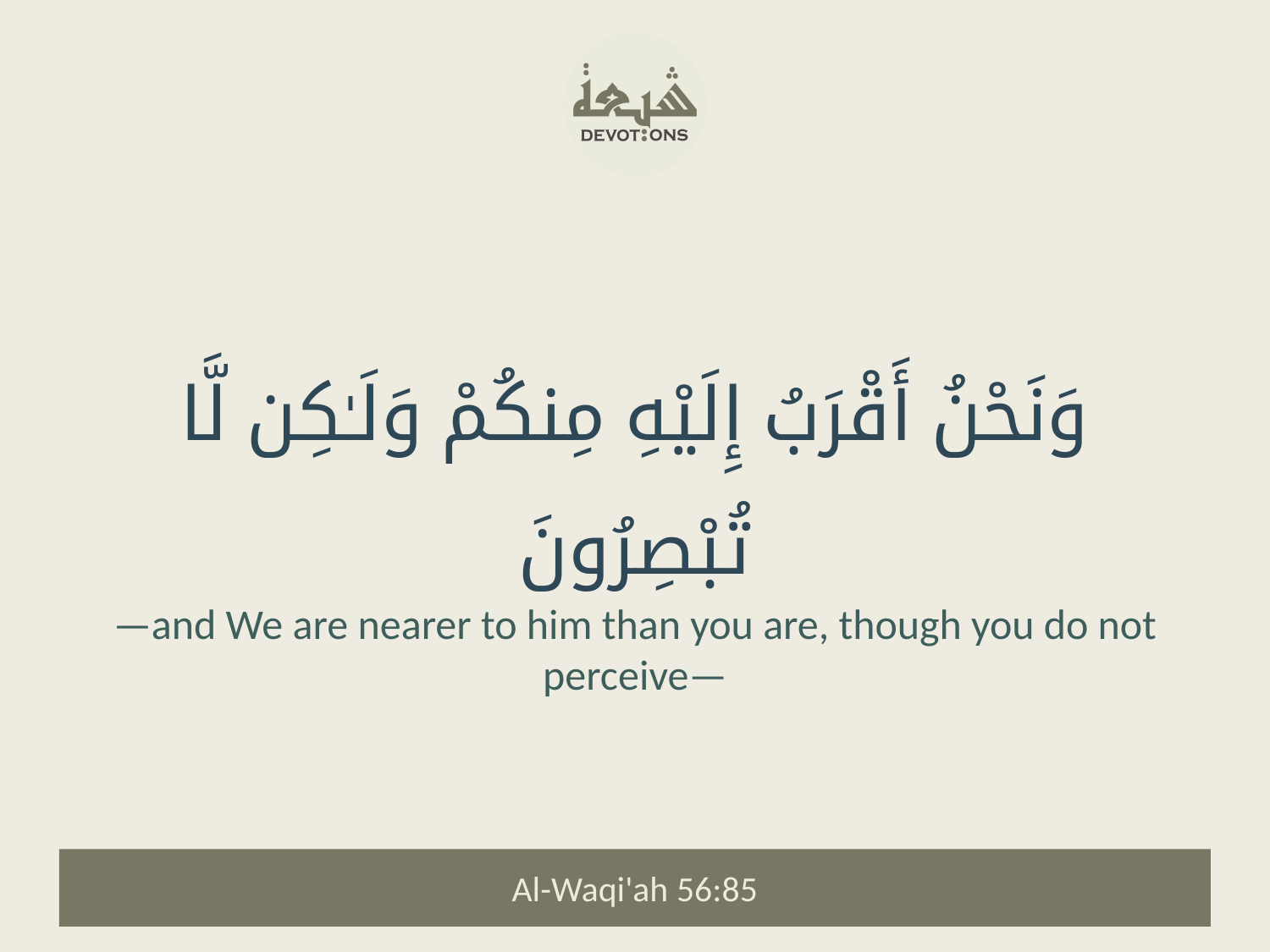

وَنَحْنُ أَقْرَبُ إِلَيْهِ مِنكُمْ وَلَـٰكِن لَّا تُبْصِرُونَ
—and We are nearer to him than you are, though you do not perceive—
Al-Waqi'ah 56:85